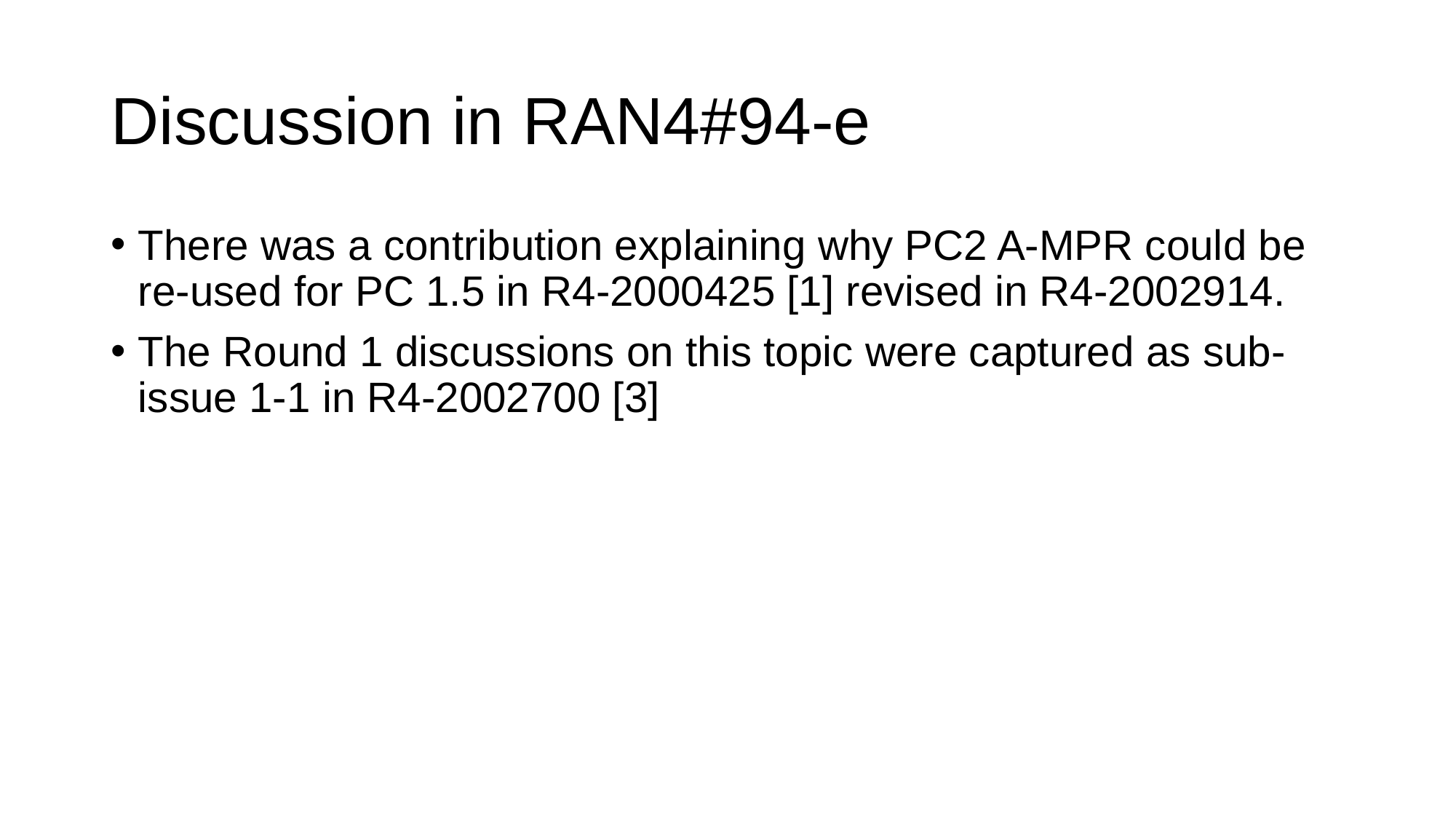

# Discussion in RAN4#94-e
There was a contribution explaining why PC2 A-MPR could be re-used for PC 1.5 in R4-2000425 [1] revised in R4-2002914.
The Round 1 discussions on this topic were captured as sub-issue 1-1 in R4-2002700 [3]